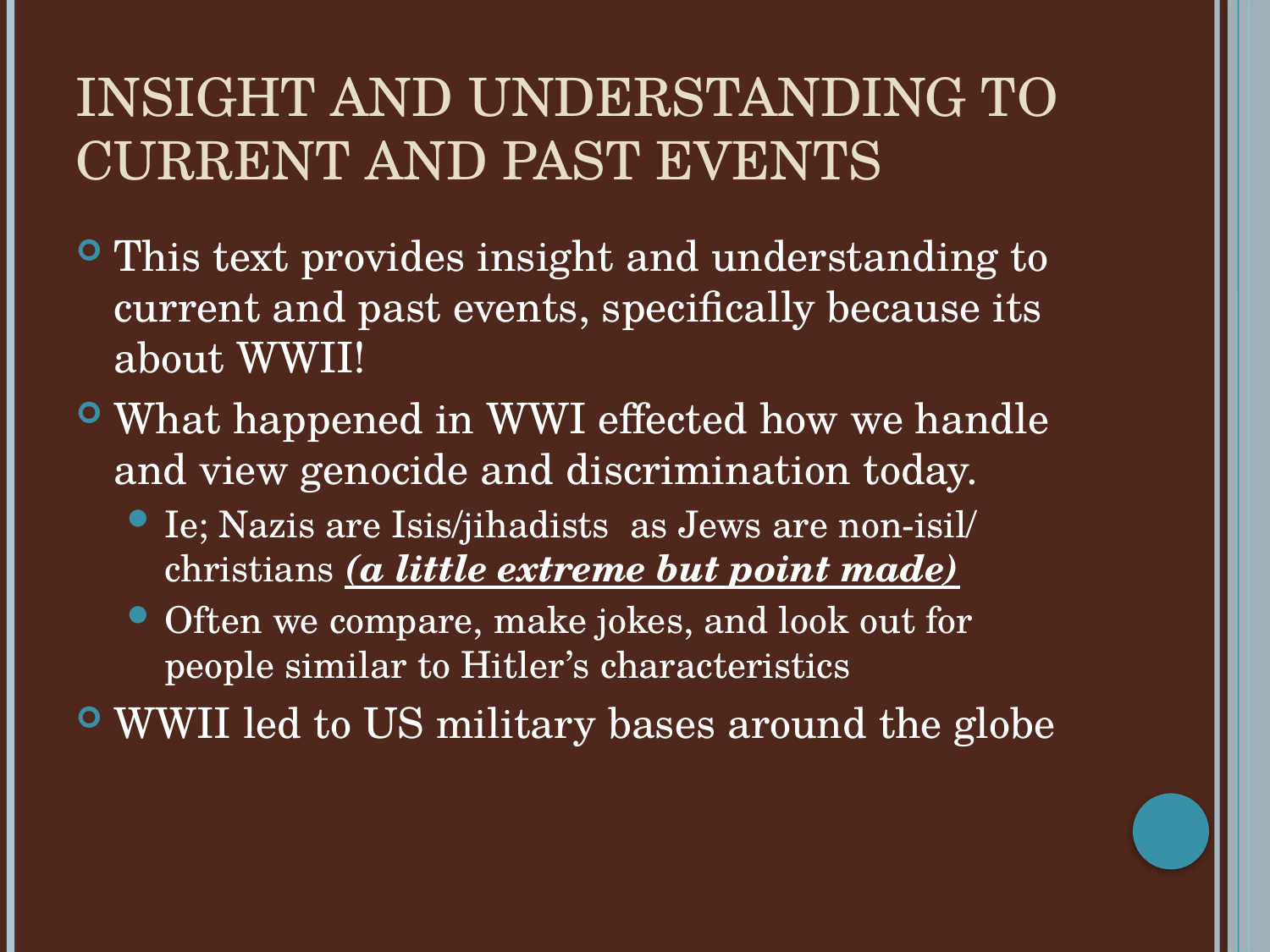

# Insight and understanding to current and past events
This text provides insight and understanding to current and past events, specifically because its about WWII!
What happened in WWI effected how we handle and view genocide and discrimination today.
Ie; Nazis are Isis/jihadists  as Jews are non-isil/ christians (a little extreme but point made)
Often we compare, make jokes, and look out for people similar to Hitler’s characteristics
WWII led to US military bases around the globe